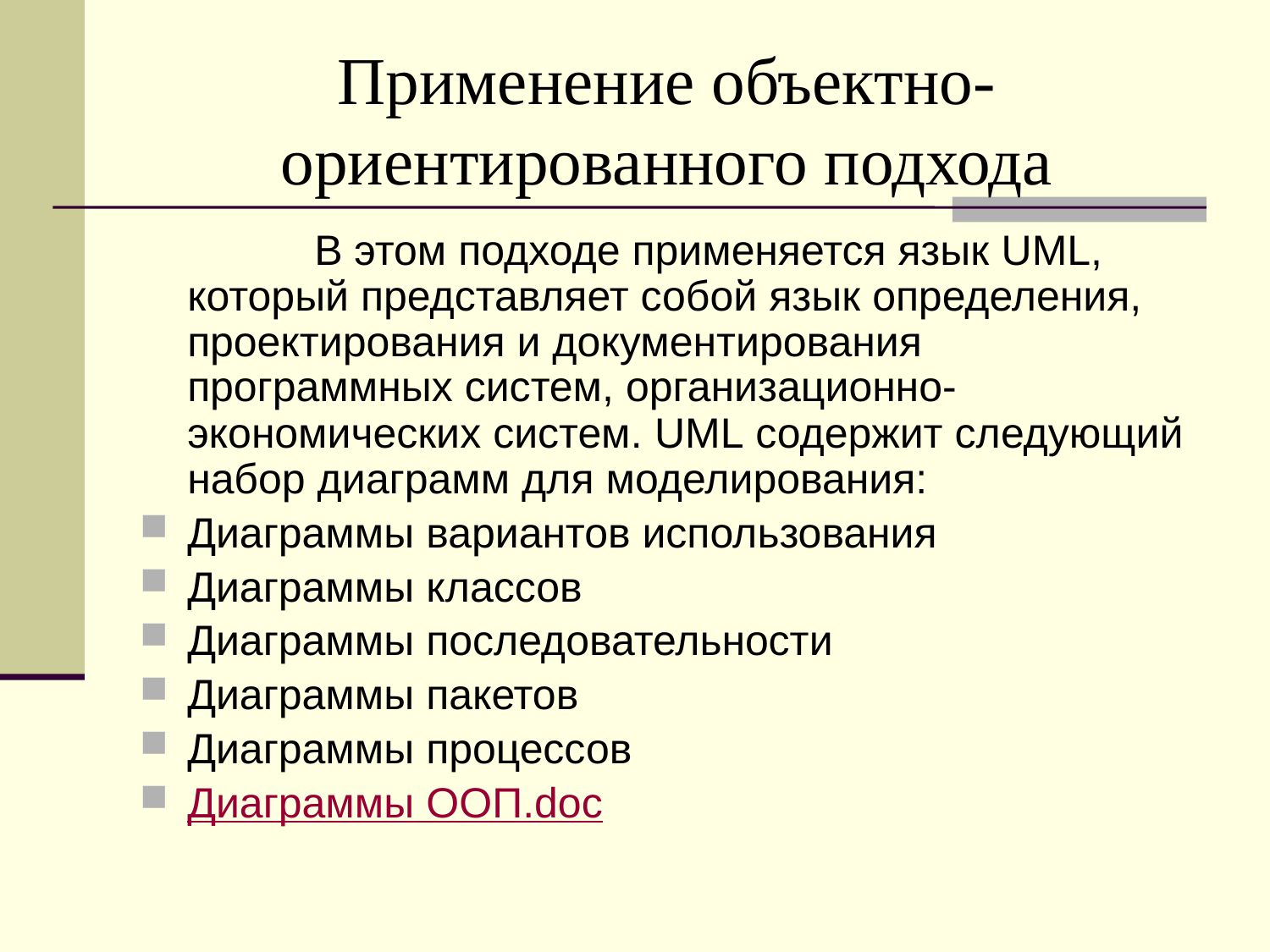

# Применение объектно-ориентированного подхода
    		В этом подходе применяется язык UML, который представляет собой язык определения, проектирования и документирования программных систем, организационно-экономических систем. UML содержит следующий набор диаграмм для моделирования:
Диаграммы вариантов использования
Диаграммы классов
Диаграммы последовательности
Диаграммы пакетов
Диаграммы процессов
Диаграммы ООП.doc